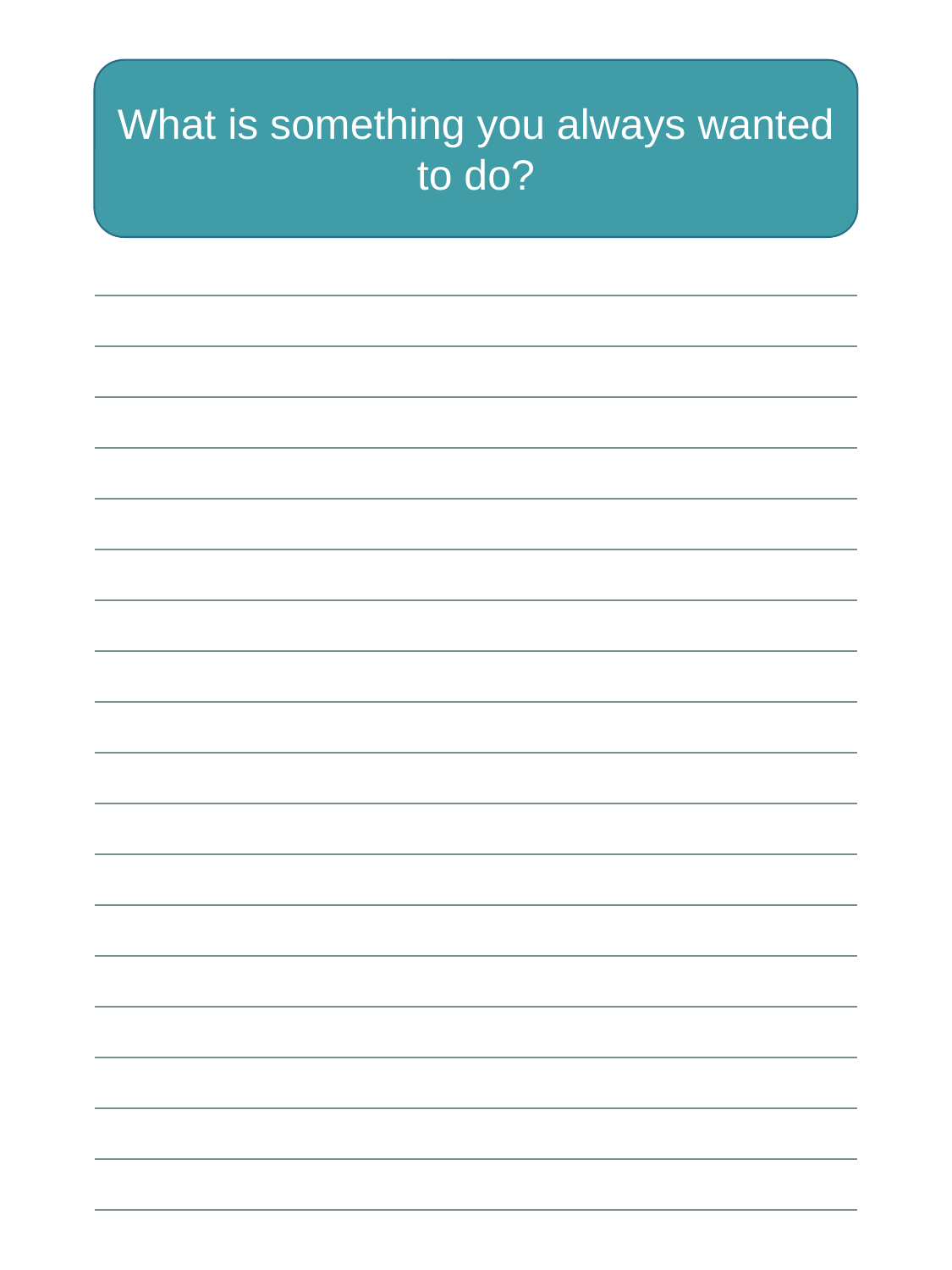

What is something you always wanted to do?
|  |
| --- |
|  |
|  |
|  |
|  |
|  |
|  |
|  |
|  |
|  |
|  |
|  |
|  |
|  |
|  |
|  |
|  |
|  |